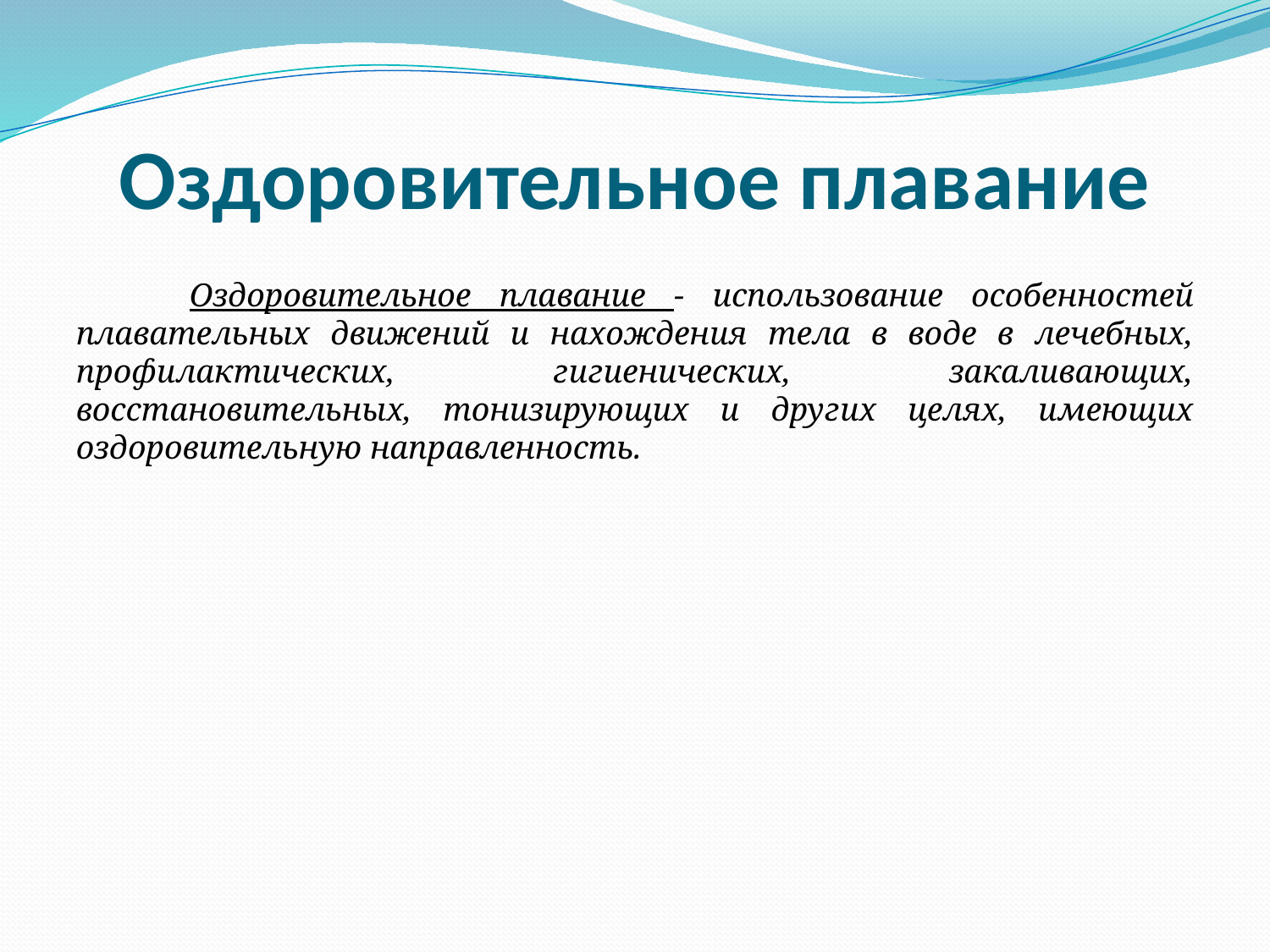

# Оздоровительное плавание
    Оздоровительное плавание - использование особенностей плавательных движений и нахождения тела в воде в лечебных, профилактических, гигиенических, закаливающих, восстановительных, тонизирующих и других целях, имеющих оздоровительную направленность.